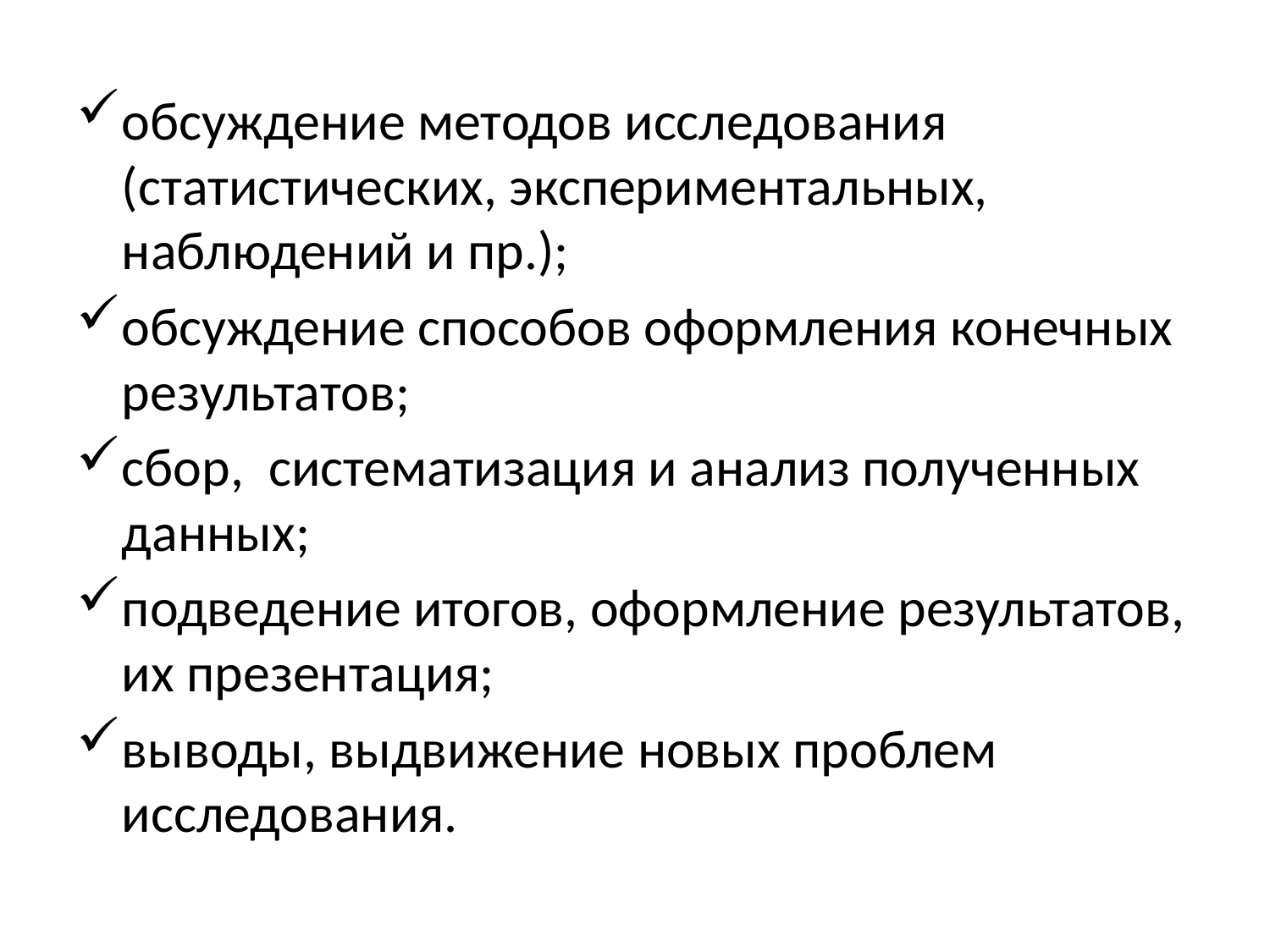

обсуждение методов исследования (статистических, экспериментальных, наблюдений и пр.);
обсуждение способов оформления конечных результатов;
сбор,  систематизация и анализ полученных данных;
подведение итогов, оформление результатов, их презентация;
выводы, выдвижение новых проблем исследования.